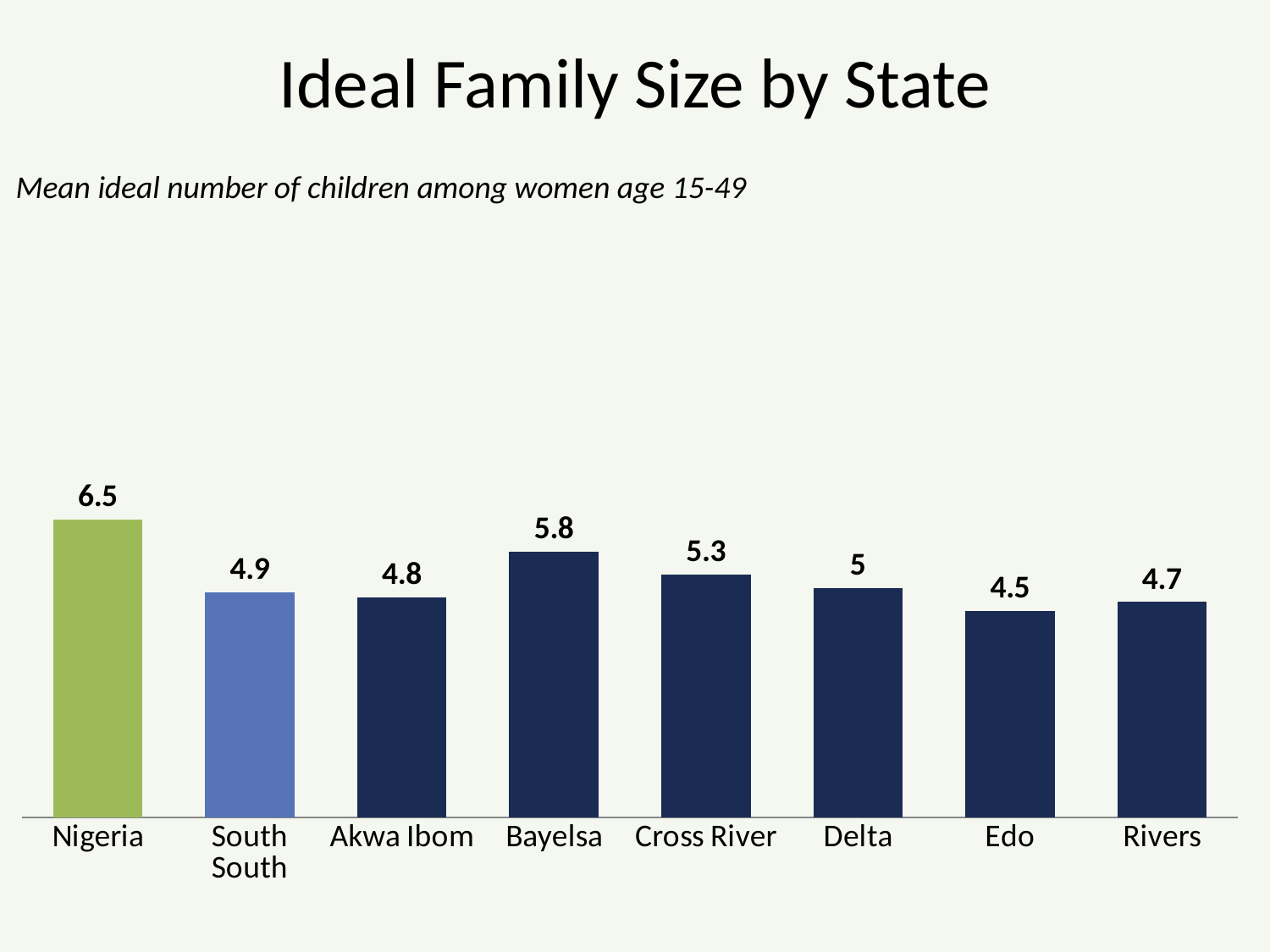

# Ideal Family Size by State
Mean ideal number of children among women age 15-49

### Chart

| Category | Women  |
|---|---|
| Nigeria | 6.5 |
| South South | 4.9 |
| Akwa Ibom | 4.8 |
| Bayelsa | 5.8 |
| Cross River | 5.3 |
| Delta | 5.0 |
| Edo | 4.5 |
| Rivers | 4.7 |